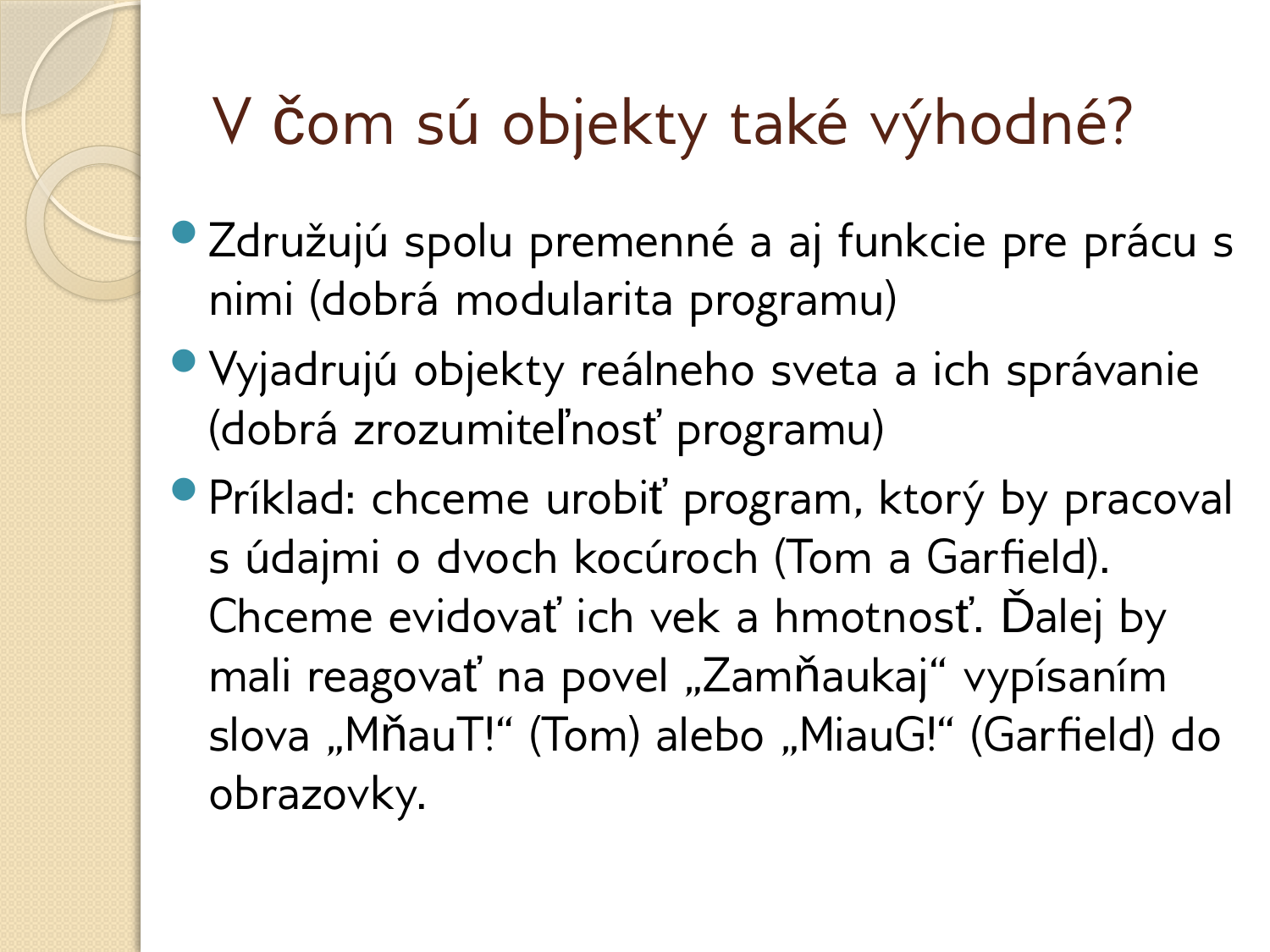

# V čom sú objekty také výhodné?
Združujú spolu premenné a aj funkcie pre prácu s nimi (dobrá modularita programu)
Vyjadrujú objekty reálneho sveta a ich správanie (dobrá zrozumiteľnosť programu)
Príklad: chceme urobiť program, ktorý by pracoval s údajmi o dvoch kocúroch (Tom a Garfield). Chceme evidovať ich vek a hmotnosť. Ďalej by mali reagovať na povel „Zamňaukaj“ vypísaním slova „MňauT!“ (Tom) alebo „MiauG!“ (Garfield) do obrazovky.